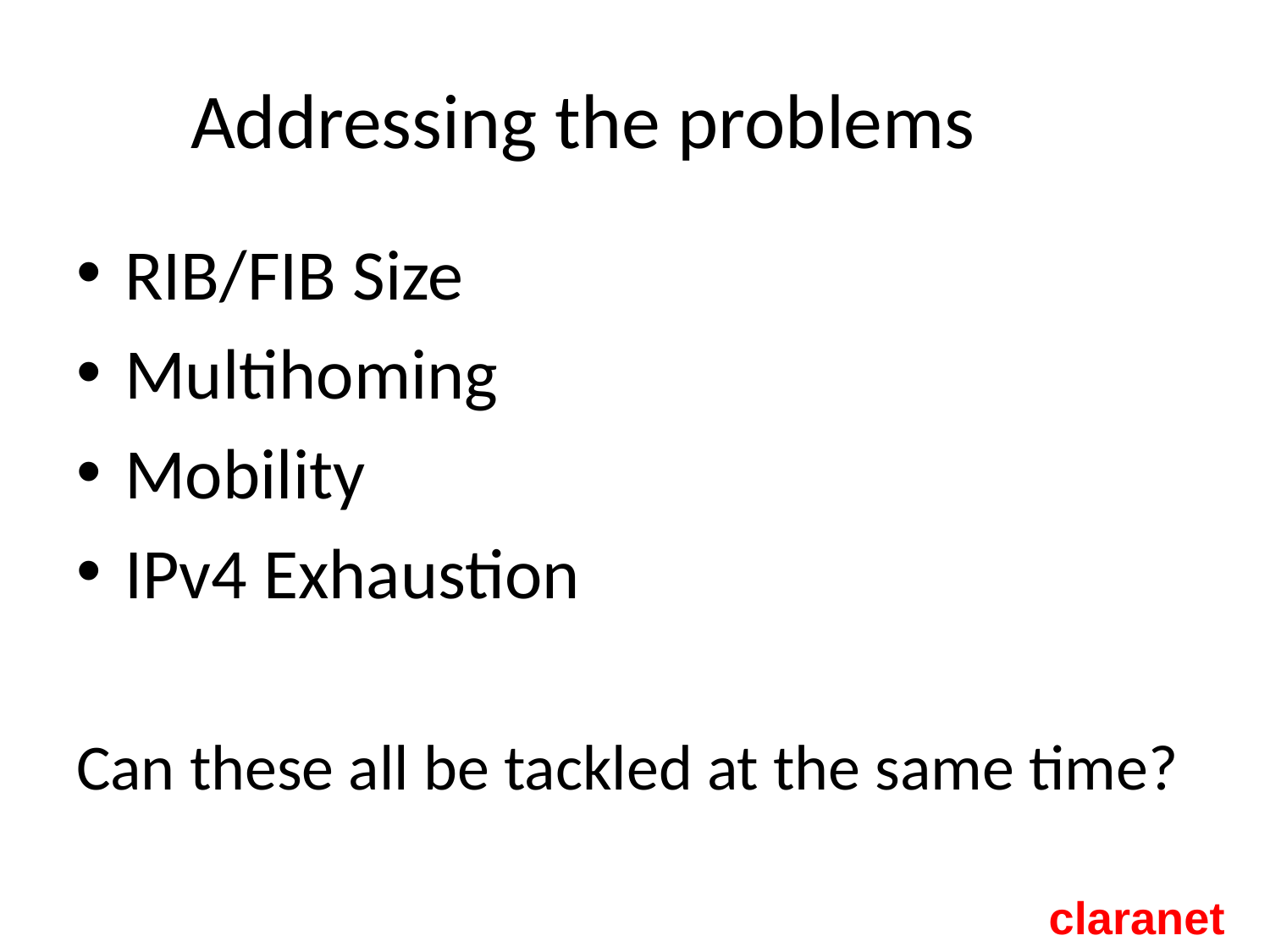

# Addressing the problems
RIB/FIB Size
Multihoming
Mobility
IPv4 Exhaustion

Can these all be tackled at the same time?